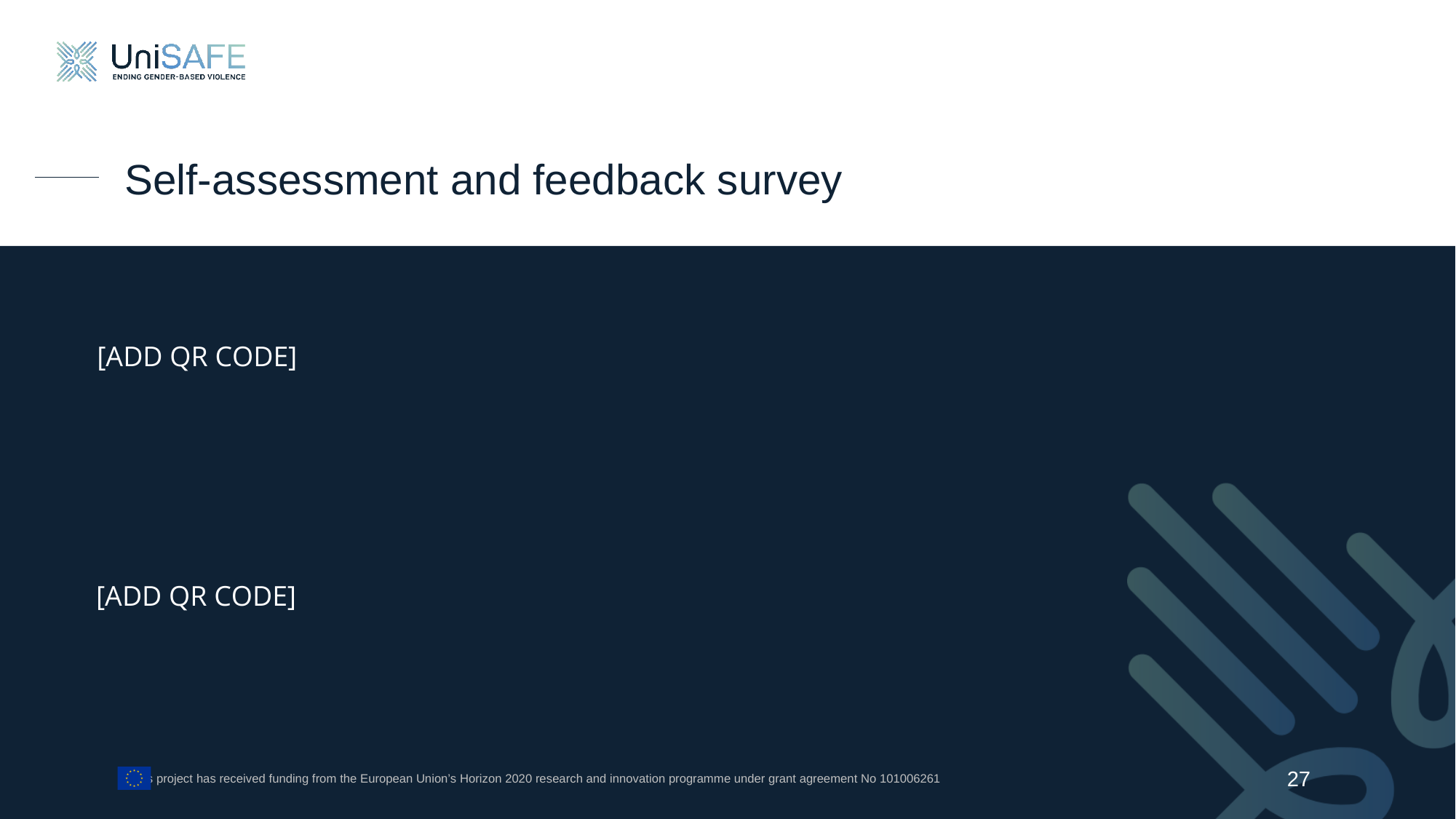

# Self-assessment and feedback survey
[ADD QR CODE]
[ADD QR CODE]